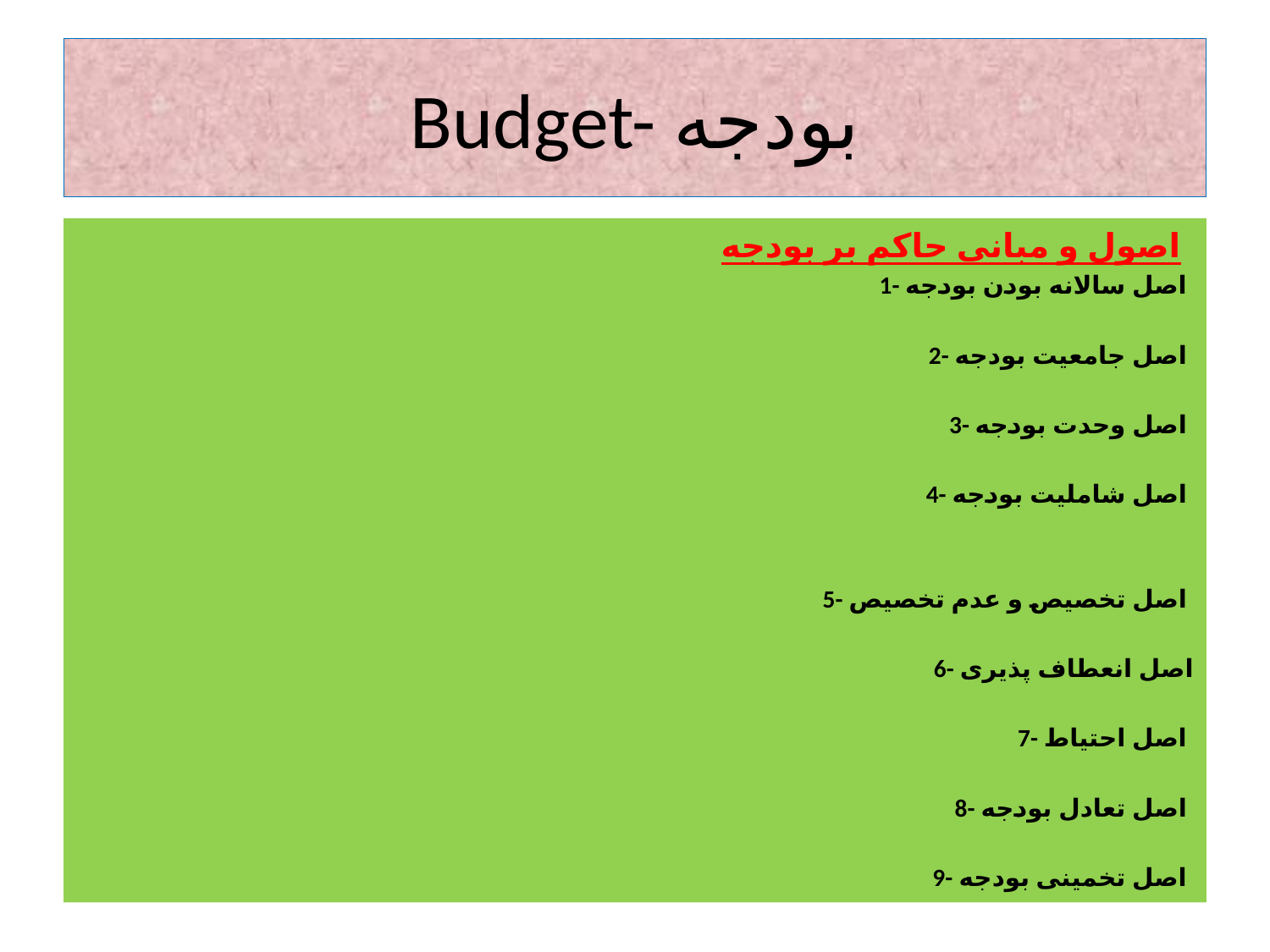

# Budget- بودجه
                                               اصول و مبانی حاکم بر بودجه
1- اصل سالانه بودن بودجه

2- اصل جامعیت بودجه

3- اصل وحدت بودجه

4- اصل شاملیت بودجه

5- اصل تخصیص و عدم تخصیص

6- اصل انعطاف پذیری

7- اصل احتیاط

8- اصل تعادل بودجه

9- اصل تخمینی بودجه